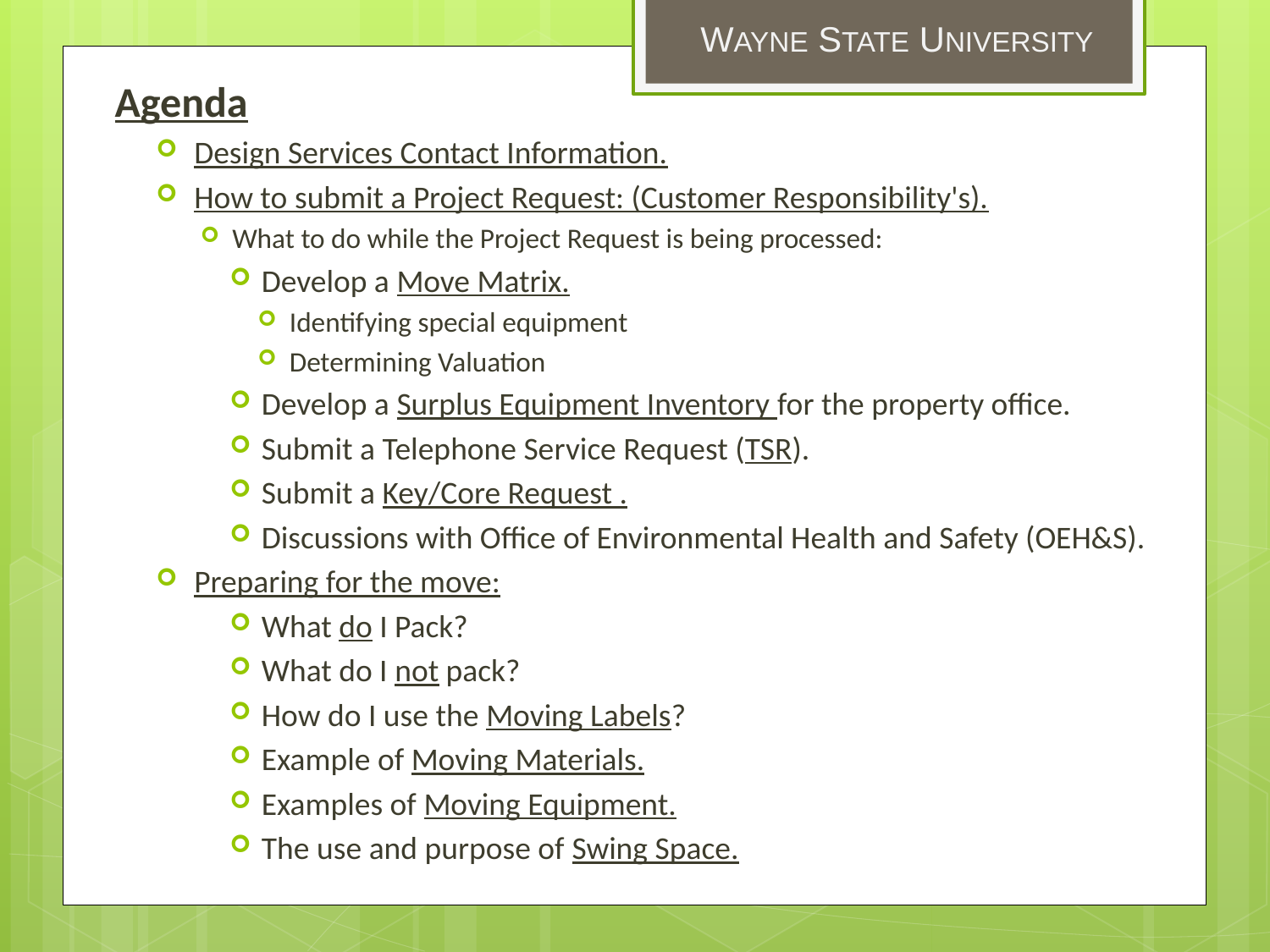

WAYNE STATE UNIVERSITY
Agenda
Design Services Contact Information.
How to submit a Project Request: (Customer Responsibility's).
What to do while the Project Request is being processed:
Develop a Move Matrix.
Identifying special equipment
Determining Valuation
Develop a Surplus Equipment Inventory for the property office.
Submit a Telephone Service Request (TSR).
Submit a Key/Core Request .
Discussions with Office of Environmental Health and Safety (OEH&S).
Preparing for the move:
What do I Pack?
What do I not pack?
How do I use the Moving Labels?
Example of Moving Materials.
Examples of Moving Equipment.
The use and purpose of Swing Space.